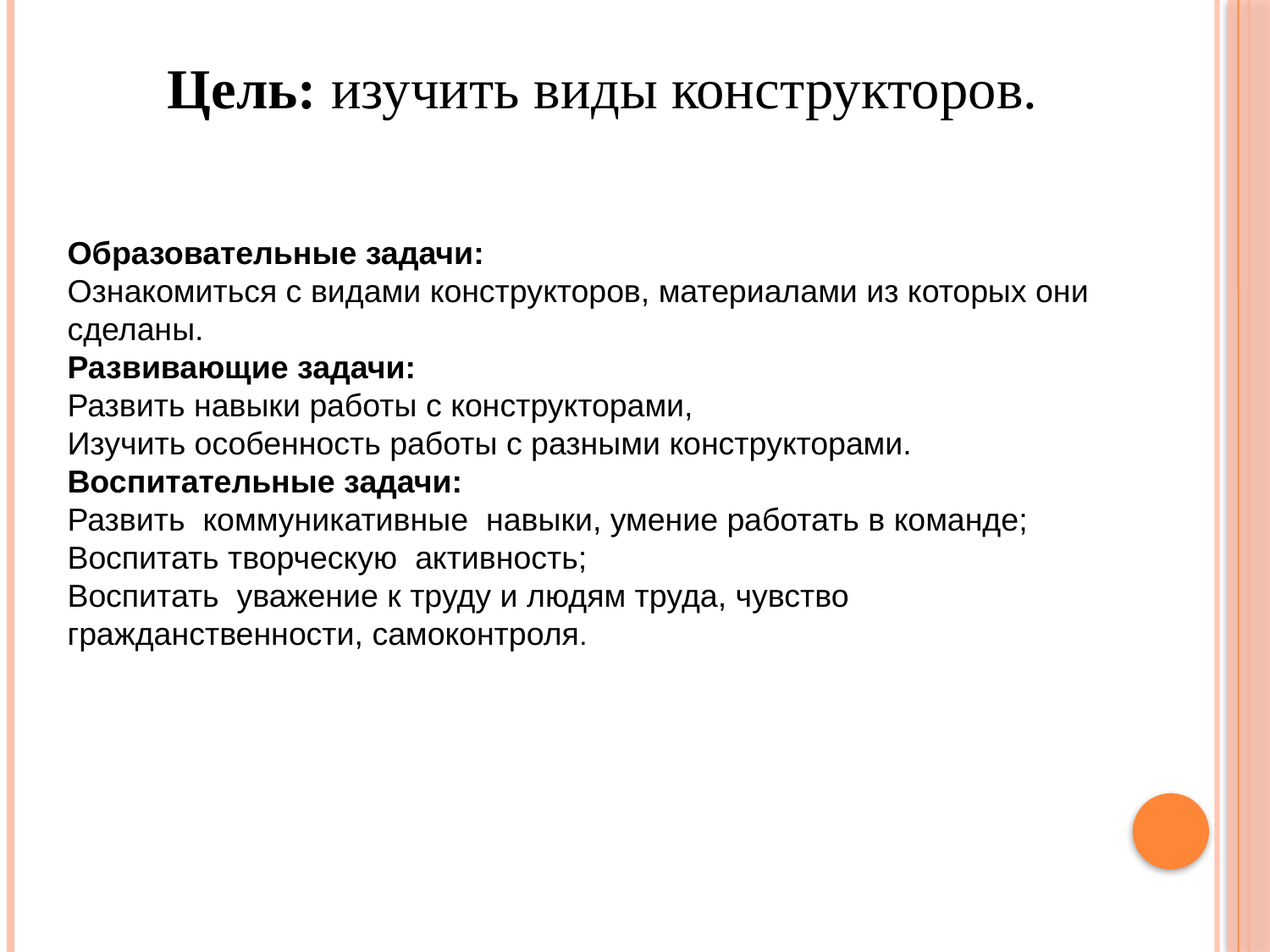

Цель: изучить виды конструкторов.
Образовательные задачи:
Ознакомиться с видами конструкторов, материалами из которых они сделаны.
Развивающие задачи:
Развить навыки работы с конструкторами,
Изучить особенность работы с разными конструкторами.
Воспитательные задачи:
Развить  коммуникативные  навыки, умение работать в команде;
Воспитать творческую  активность;
Воспитать  уважение к труду и людям труда, чувство  гражданственности, самоконтроля.